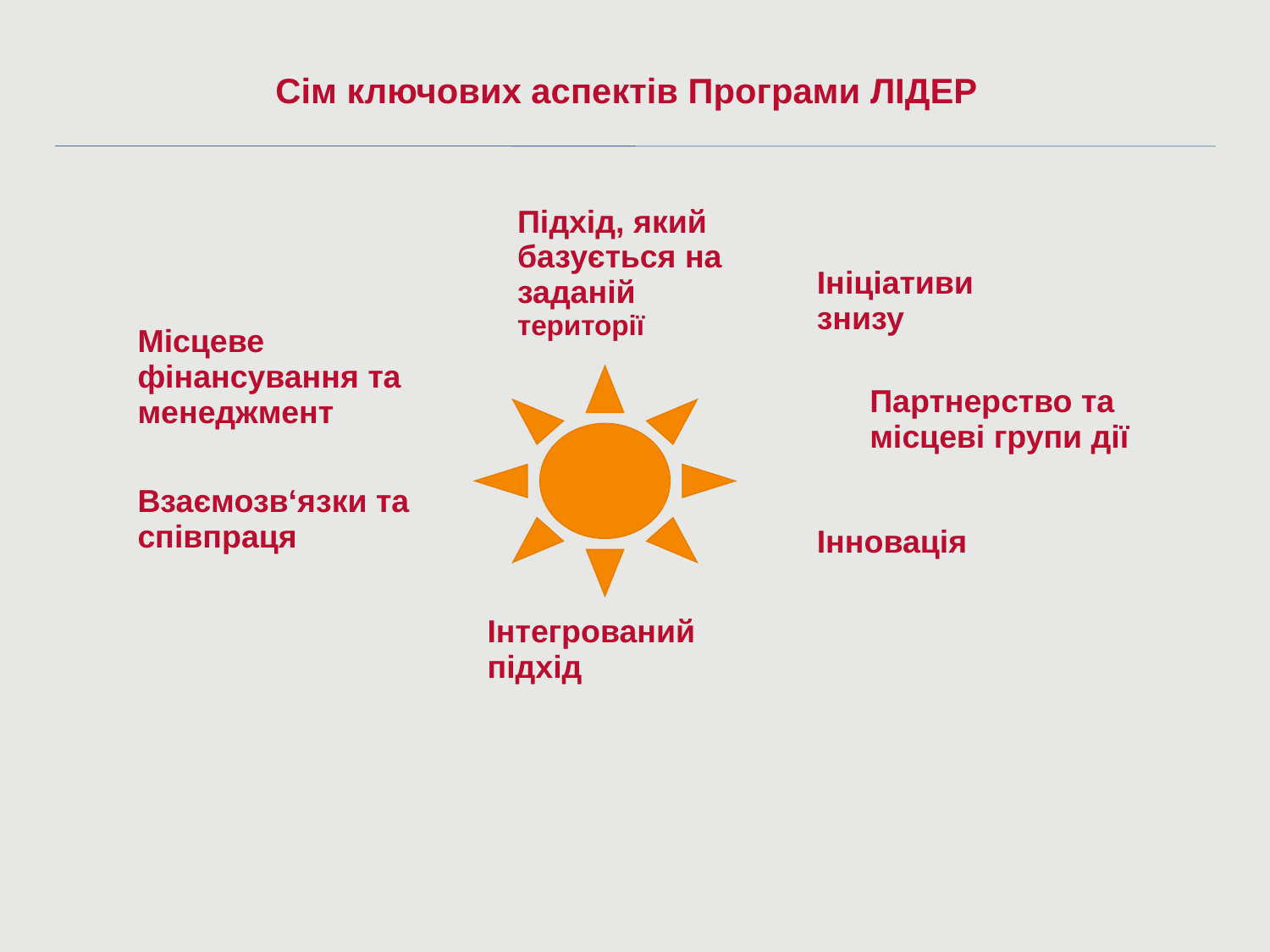

Сім ключових аспектів Програми ЛІДЕР

Підхід, який базується на заданій території
Ініціативи знизу
Місцеве фінансування та менеджмент

Партнерство та місцеві групи дії
Взаємозв‘язки та співпраця
Інновація

Інтегрований підхід